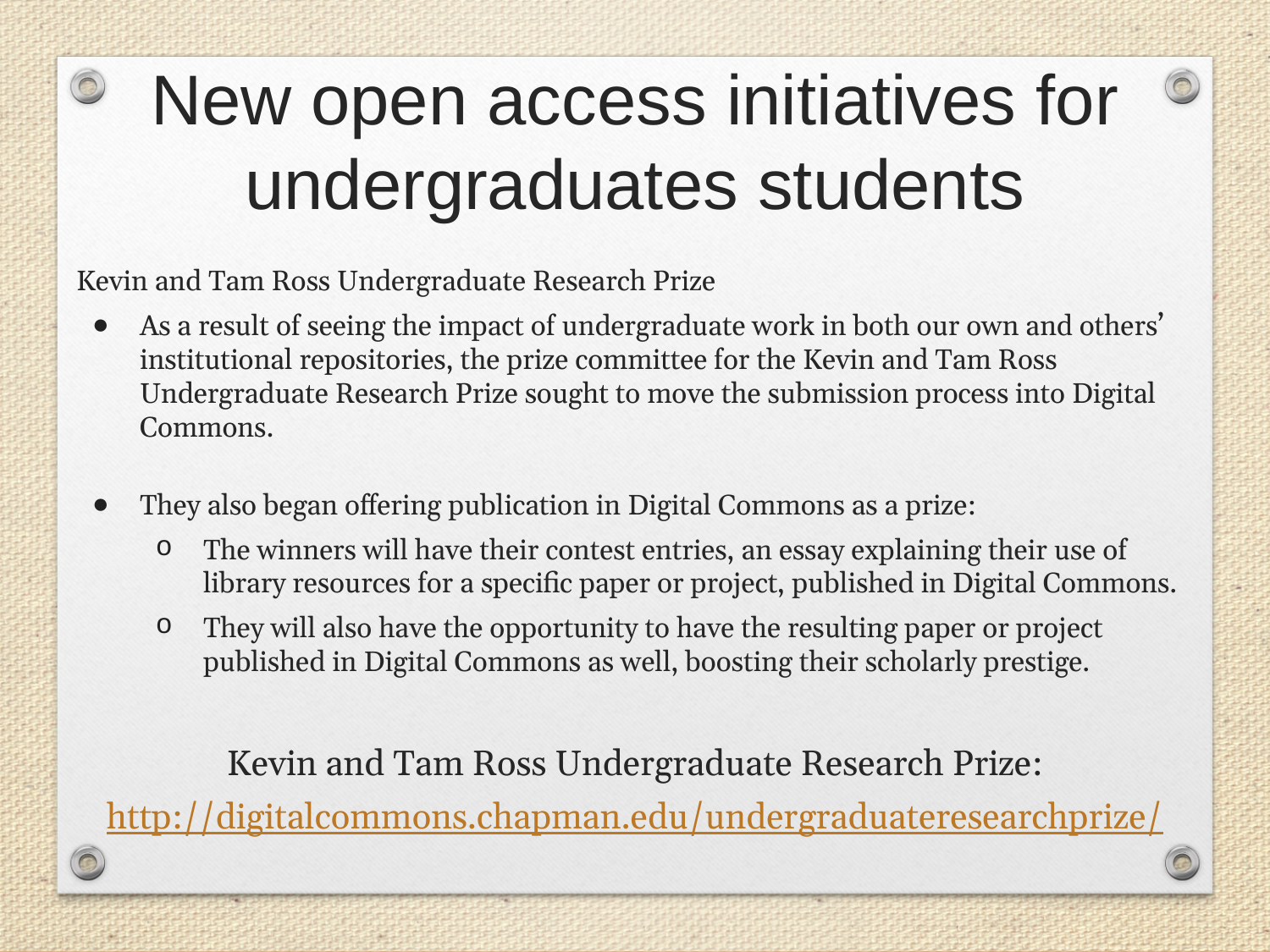

# New open access initiatives for undergraduates students
Kevin and Tam Ross Undergraduate Research Prize
As a result of seeing the impact of undergraduate work in both our own and others’ institutional repositories, the prize committee for the Kevin and Tam Ross Undergraduate Research Prize sought to move the submission process into Digital Commons.
They also began offering publication in Digital Commons as a prize:
The winners will have their contest entries, an essay explaining their use of library resources for a specific paper or project, published in Digital Commons.
They will also have the opportunity to have the resulting paper or project published in Digital Commons as well, boosting their scholarly prestige.

Kevin and Tam Ross Undergraduate Research Prize:
http://digitalcommons.chapman.edu/undergraduateresearchprize/